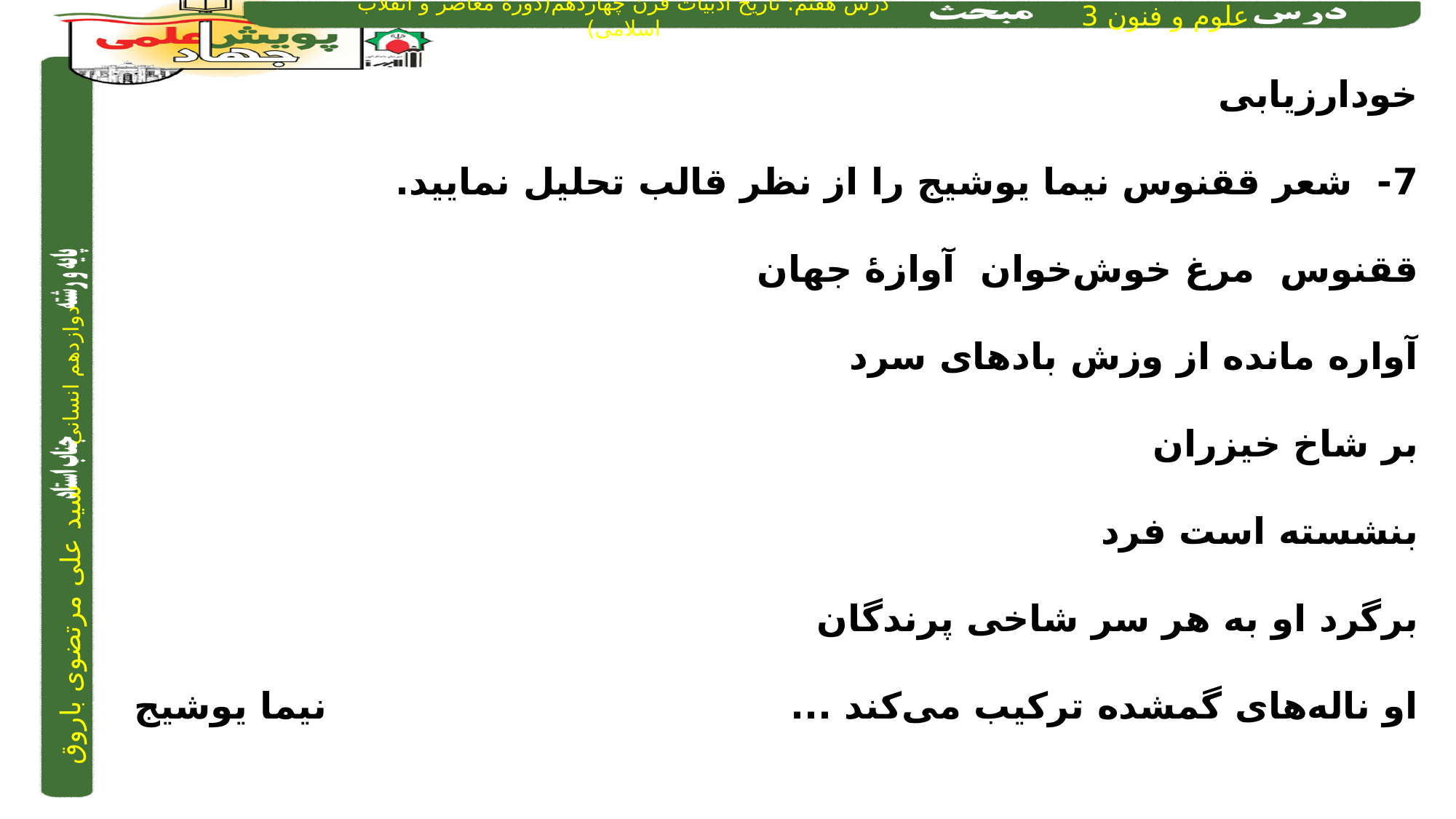

خودارزیابی
7-  شعر ققنوس نیما یوشیج را از نظر قالب تحلیل نمایید.
ققنوس  مرغ خوش‌خوان  آوازۀ جهان
آواره مانده از وزش بادهای سرد
بر شاخ خیزران
بنشسته است فرد
برگرد او به هر سر شاخی پرندگان
او ناله‌های گمشده ترکیب می‌کند ... 						نیما یوشیج